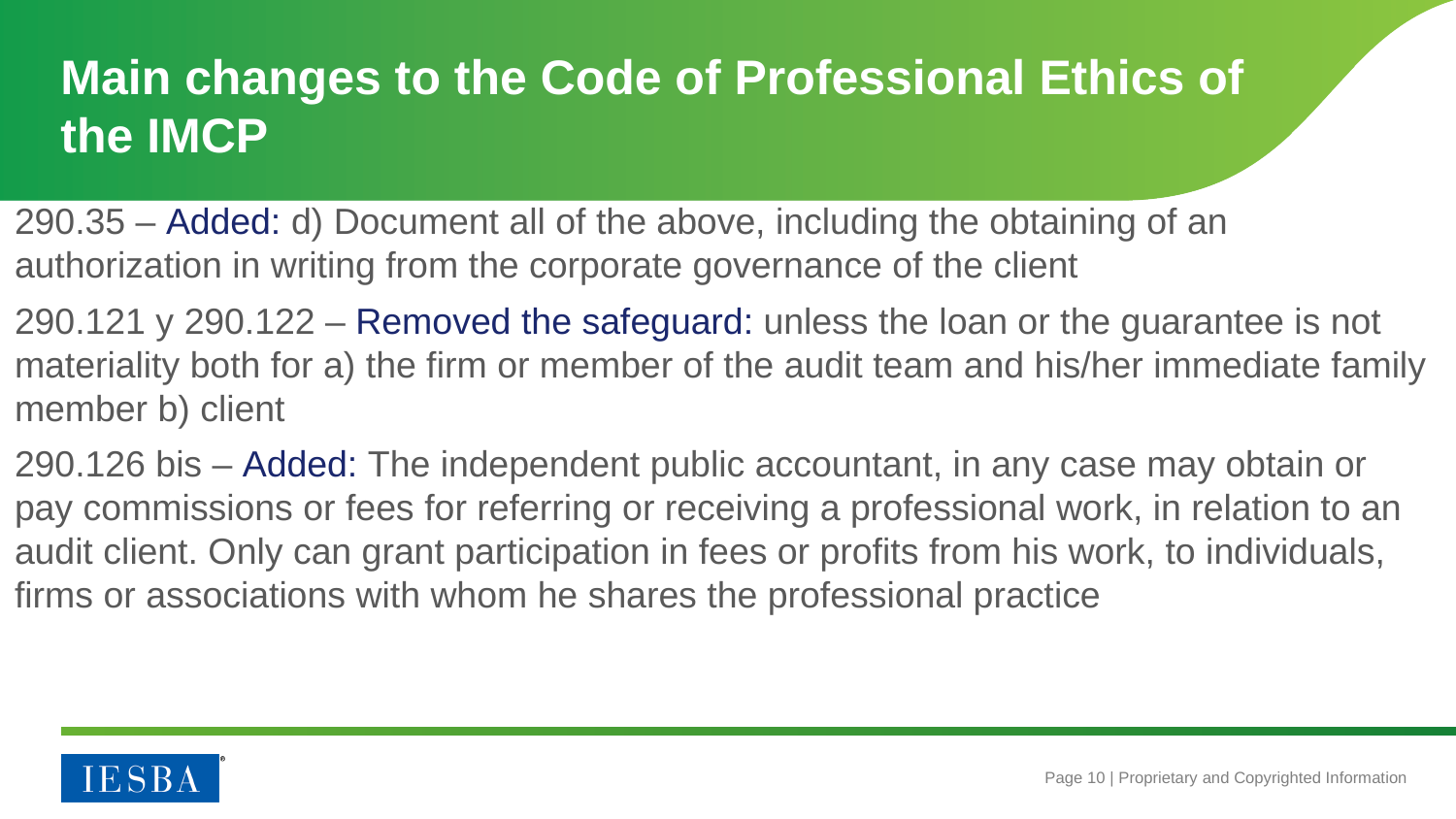

# Main changes to the Code of Professional Ethics of the IMCP
290.35 – Added: d) Document all of the above, including the obtaining of an authorization in writing from the corporate governance of the client
290.121 y 290.122 – Removed the safeguard: unless the loan or the guarantee is not materiality both for a) the firm or member of the audit team and his/her immediate family member b) client
290.126 bis – Added: The independent public accountant, in any case may obtain or pay commissions or fees for referring or receiving a professional work, in relation to an audit client. Only can grant participation in fees or profits from his work, to individuals, firms or associations with whom he shares the professional practice